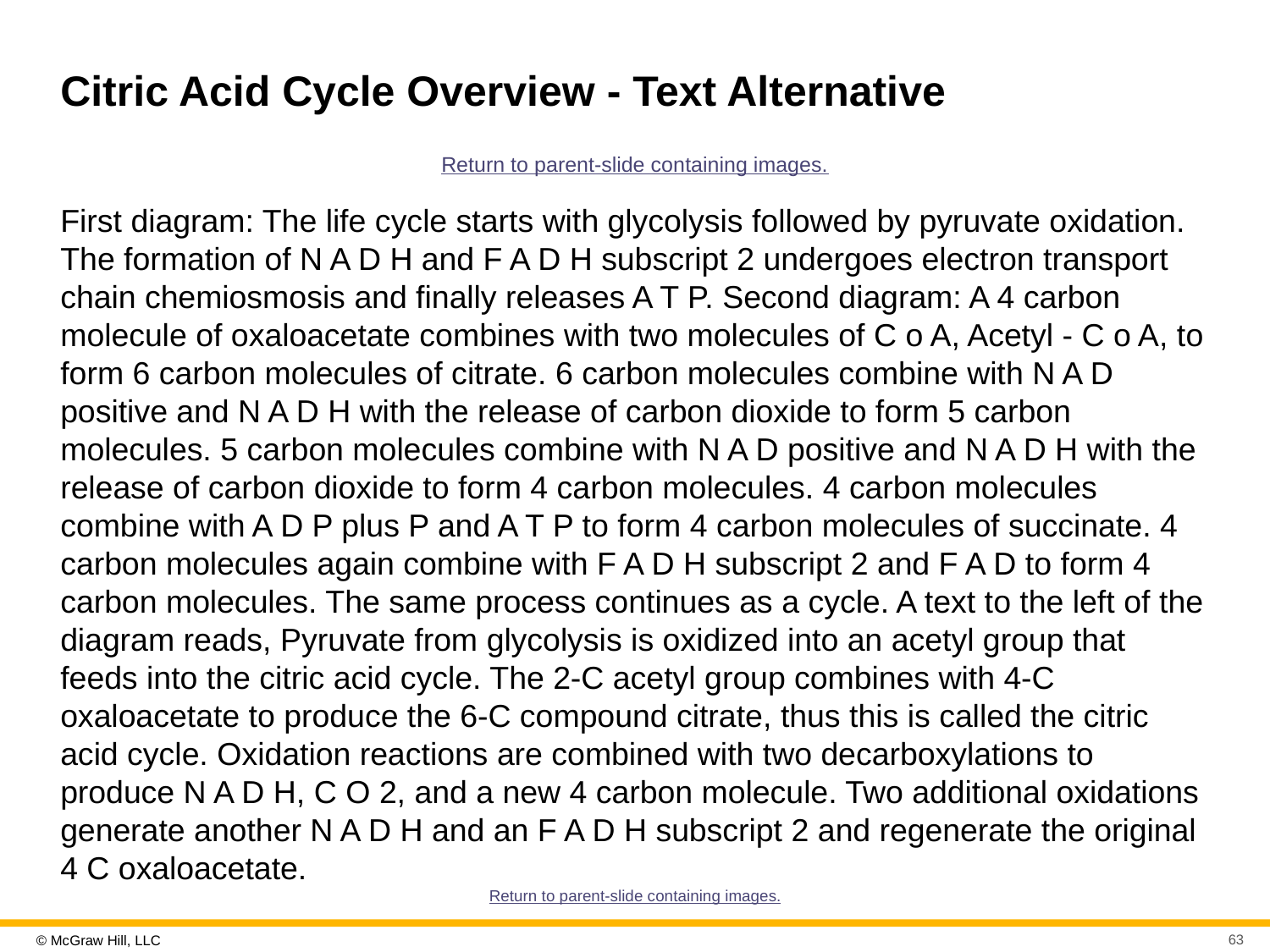

# Citric Acid Cycle Overview - Text Alternative
Return to parent-slide containing images.
First diagram: The life cycle starts with glycolysis followed by pyruvate oxidation. The formation of N A D H and F A D H subscript 2 undergoes electron transport chain chemiosmosis and finally releases A T P. Second diagram: A 4 carbon molecule of oxaloacetate combines with two molecules of C o A, Acetyl - C o A, to form 6 carbon molecules of citrate. 6 carbon molecules combine with N A D positive and N A D H with the release of carbon dioxide to form 5 carbon molecules. 5 carbon molecules combine with N A D positive and N A D H with the release of carbon dioxide to form 4 carbon molecules. 4 carbon molecules combine with A D P plus P and A T P to form 4 carbon molecules of succinate. 4 carbon molecules again combine with F A D H subscript 2 and F A D to form 4 carbon molecules. The same process continues as a cycle. A text to the left of the diagram reads, Pyruvate from glycolysis is oxidized into an acetyl group that feeds into the citric acid cycle. The 2-C acetyl group combines with 4-C oxaloacetate to produce the 6-C compound citrate, thus this is called the citric acid cycle. Oxidation reactions are combined with two decarboxylations to produce N A D H, C O 2, and a new 4 carbon molecule. Two additional oxidations generate another N A D H and an F A D H subscript 2 and regenerate the original 4 C oxaloacetate.
Return to parent-slide containing images.
63